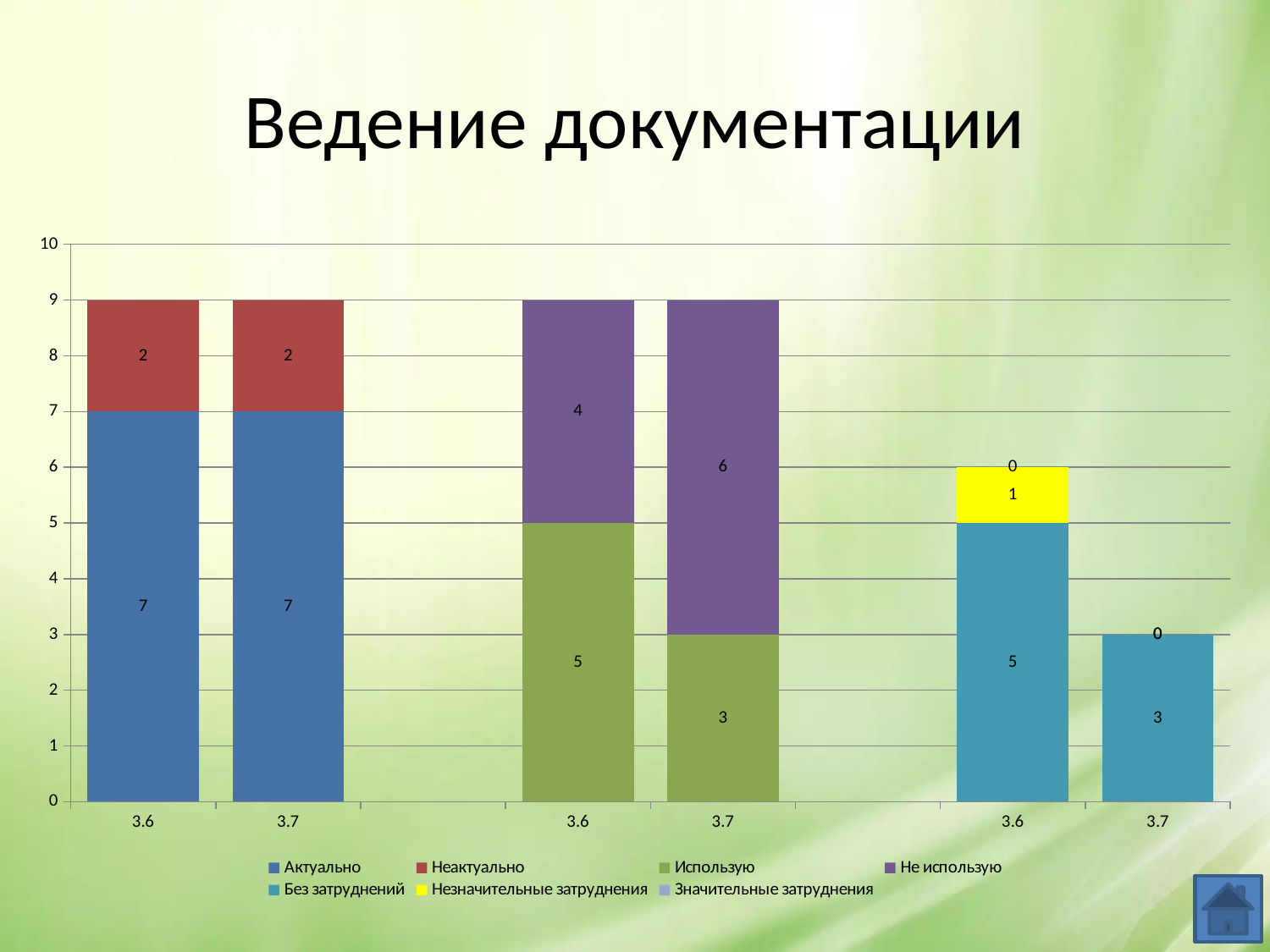

# Ведение документации

### Chart

| Category | Актуально | Неактуально | Использую | Не использую | Без затруднений | Незначительные затруднения | Значительные затруднения |
|---|---|---|---|---|---|---|---|
| 3.6 | 7.0 | 2.0 | None | None | None | None | None |
| 3.7 | 7.0 | 2.0 | None | None | None | None | None |
|  | None | None | None | None | None | None | None |
| 3.6 | None | None | 5.0 | 4.0 | None | None | None |
| 3.7 | None | None | 3.0 | 6.0 | None | None | None |
|  | None | None | None | None | None | None | None |
| 3.6 | None | None | None | None | 5.0 | 1.0 | 0.0 |
| 3.7 | None | None | None | None | 3.0 | 0.0 | 0.0 |